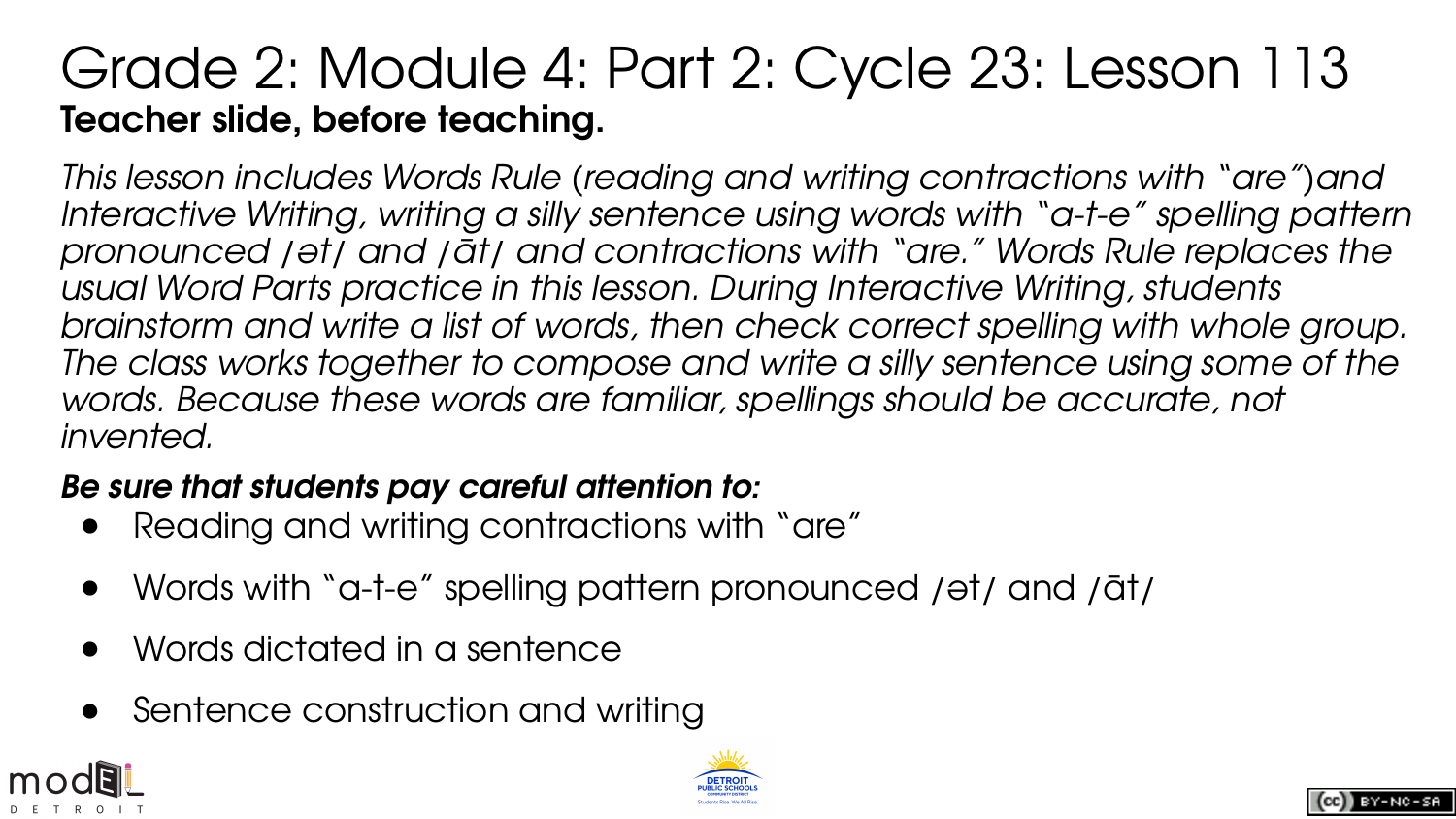

# Grade 2: Module 4: Part 2: Cycle 23: Lesson 113
Teacher slide, before teaching.
This lesson includes Words Rule (reading and writing contractions with “are”)and Interactive Writing, writing a silly sentence using words with “a-t-e” spelling pattern pronounced /ət/ and /āt/ and contractions with “are.” Words Rule replaces the usual Word Parts practice in this lesson. During Interactive Writing, students brainstorm and write a list of words, then check correct spelling with whole group. The class works together to compose and write a silly sentence using some of the words. Because these words are familiar, spellings should be accurate, not invented.
Be sure that students pay careful attention to:
Reading and writing contractions with “are”
Words with “a-t-e” spelling pattern pronounced /ət/ and /āt/
Words dictated in a sentence
Sentence construction and writing